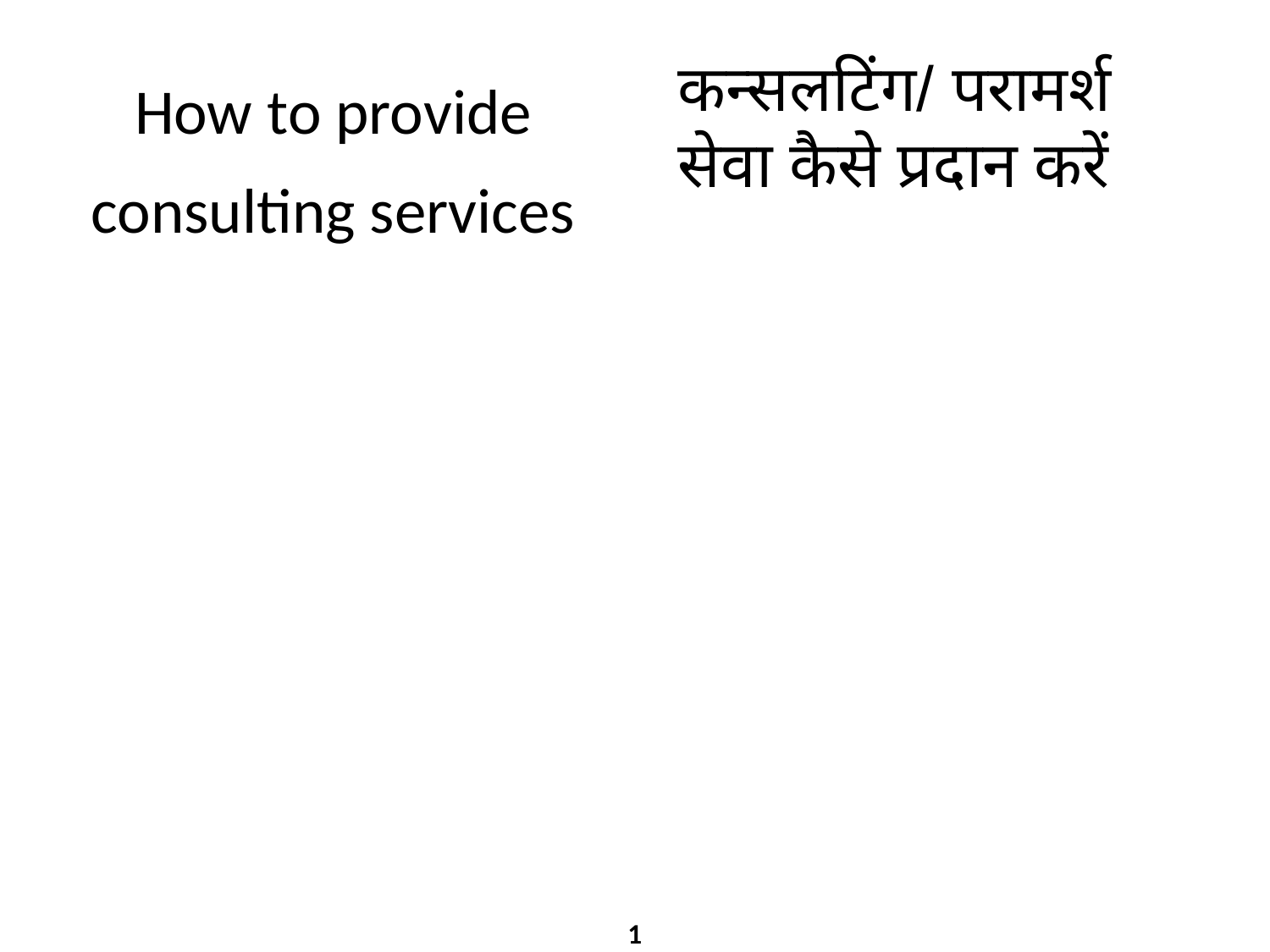

How to provide consulting services

कन्सलटिंग/ परामर्श सेवा कैसे प्रदान करें
1